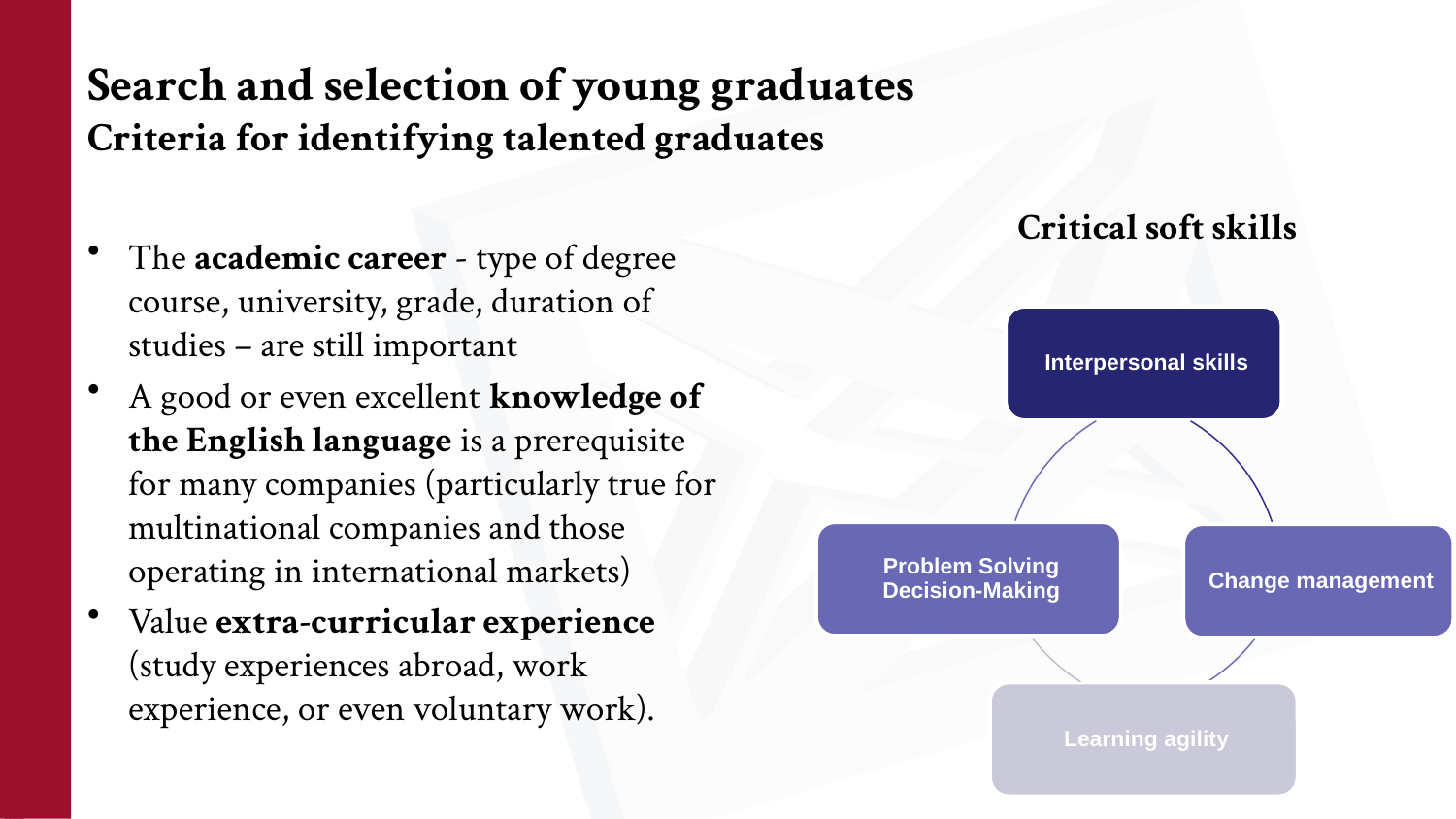

# Search and selection of young graduates Criteria for identifying talented graduates
Critical soft skills
The academic career - type of degree course, university, grade, duration of studies – are still important
A good or even excellent knowledge of the English language is a prerequisite for many companies (particularly true for multinational companies and those operating in international markets)
Value extra-curricular experience (study experiences abroad, work experience, or even voluntary work).

Interpersonal skills
Change management
Learning agility
Problem Solving Decision-Making